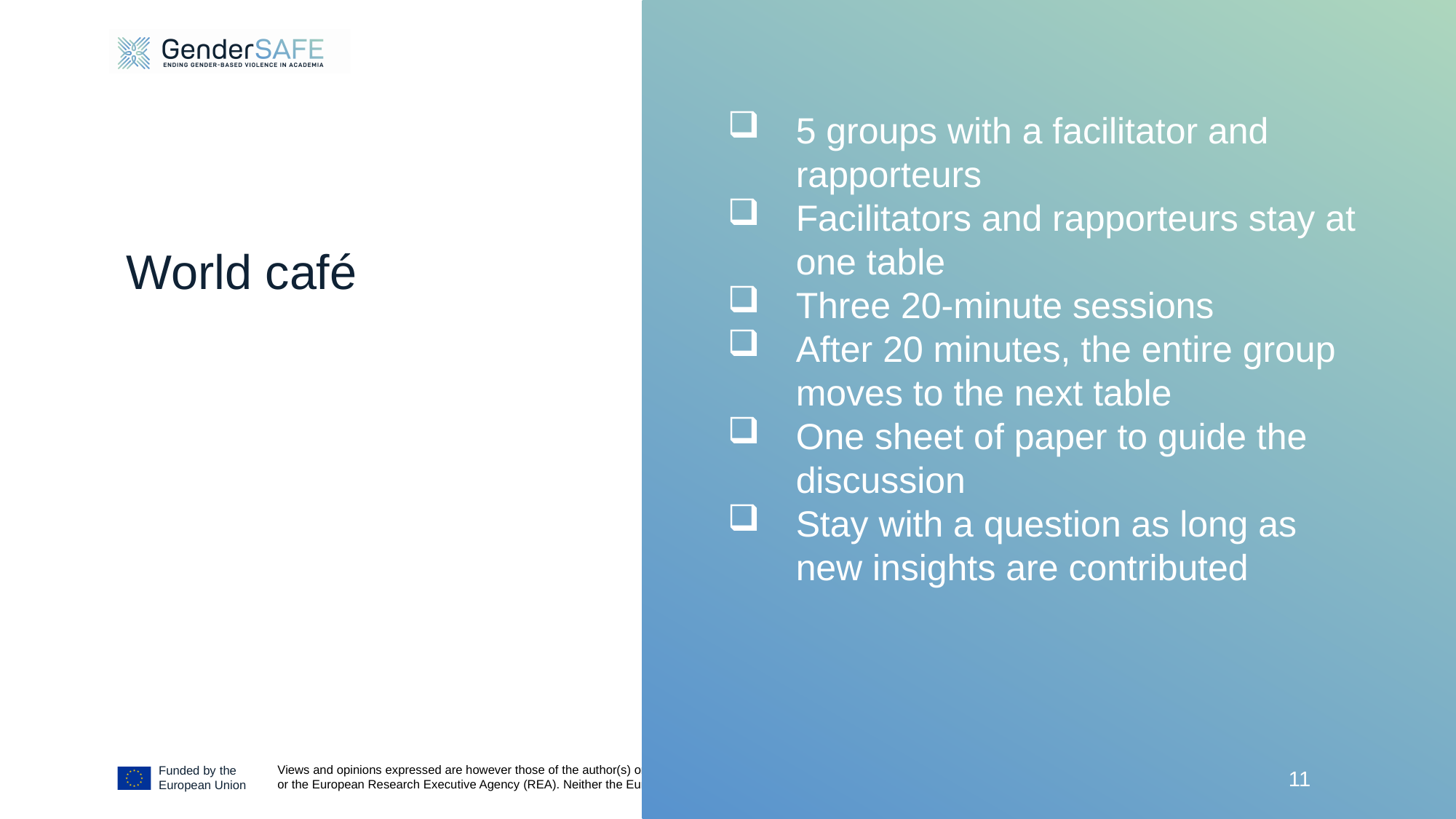

5 groups with a facilitator and rapporteurs
Facilitators and rapporteurs stay at one table
Three 20-minute sessions
After 20 minutes, the entire group moves to the next table
One sheet of paper to guide the discussion
Stay with a question as long as new insights are contributed
# World café